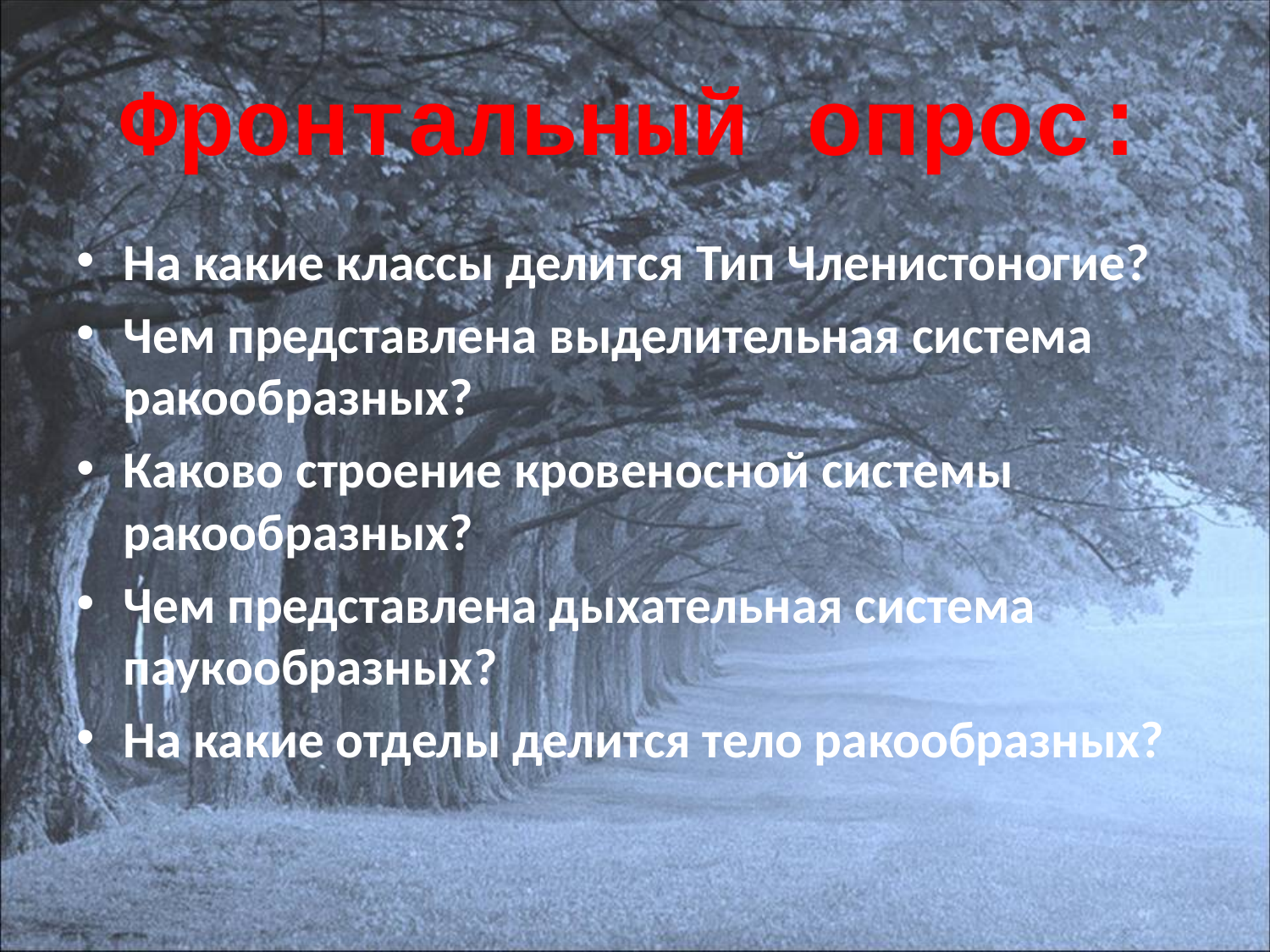

# Фронтальный опрос:
На какие классы делится Тип Членистоногие?
Чем представлена выделительная система ракообразных?
Каково строение кровеносной системы ракообразных?
Чем представлена дыхательная система паукообразных?
На какие отделы делится тело ракообразных?